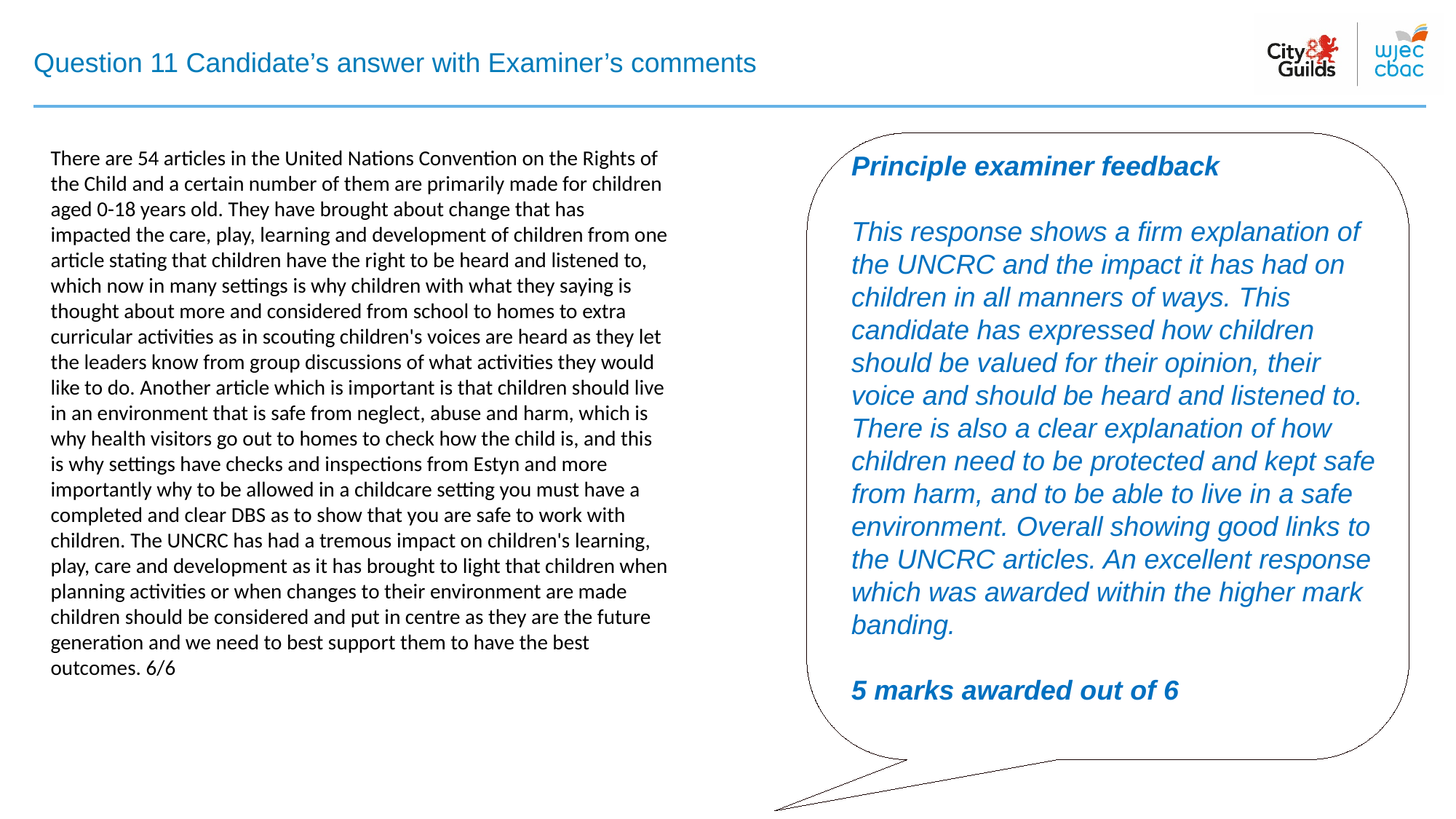

# Question 11 Candidate’s answer with Examiner’s comments

There are 54 articles in the United Nations Convention on the Rights of the Child and a certain number of them are primarily made for children aged 0-18 years old. They have brought about change that has impacted the care, play, learning and development of children from one article stating that children have the right to be heard and listened to, which now in many settings is why children with what they saying is thought about more and considered from school to homes to extra curricular activities as in scouting children's voices are heard as they let the leaders know from group discussions of what activities they would like to do. Another article which is important is that children should live in an environment that is safe from neglect, abuse and harm, which is why health visitors go out to homes to check how the child is, and this is why settings have checks and inspections from Estyn and more importantly why to be allowed in a childcare setting you must have a completed and clear DBS as to show that you are safe to work with children. The UNCRC has had a tremous impact on children's learning, play, care and development as it has brought to light that children when planning activities or when changes to their environment are made children should be considered and put in centre as they are the future generation and we need to best support them to have the best outcomes. 6/6
Principle examiner feedback​
​
This response shows a firm explanation of the UNCRC and the impact it has had on children in all manners of ways. This candidate has expressed how children should be valued for their opinion, their voice and should be heard and listened to. There is also a clear explanation of how children need to be protected and kept safe from harm, and to be able to live in a safe environment. Overall showing good links to the UNCRC articles. An excellent response which was awarded within the higher mark banding.

5 marks awarded out of 6